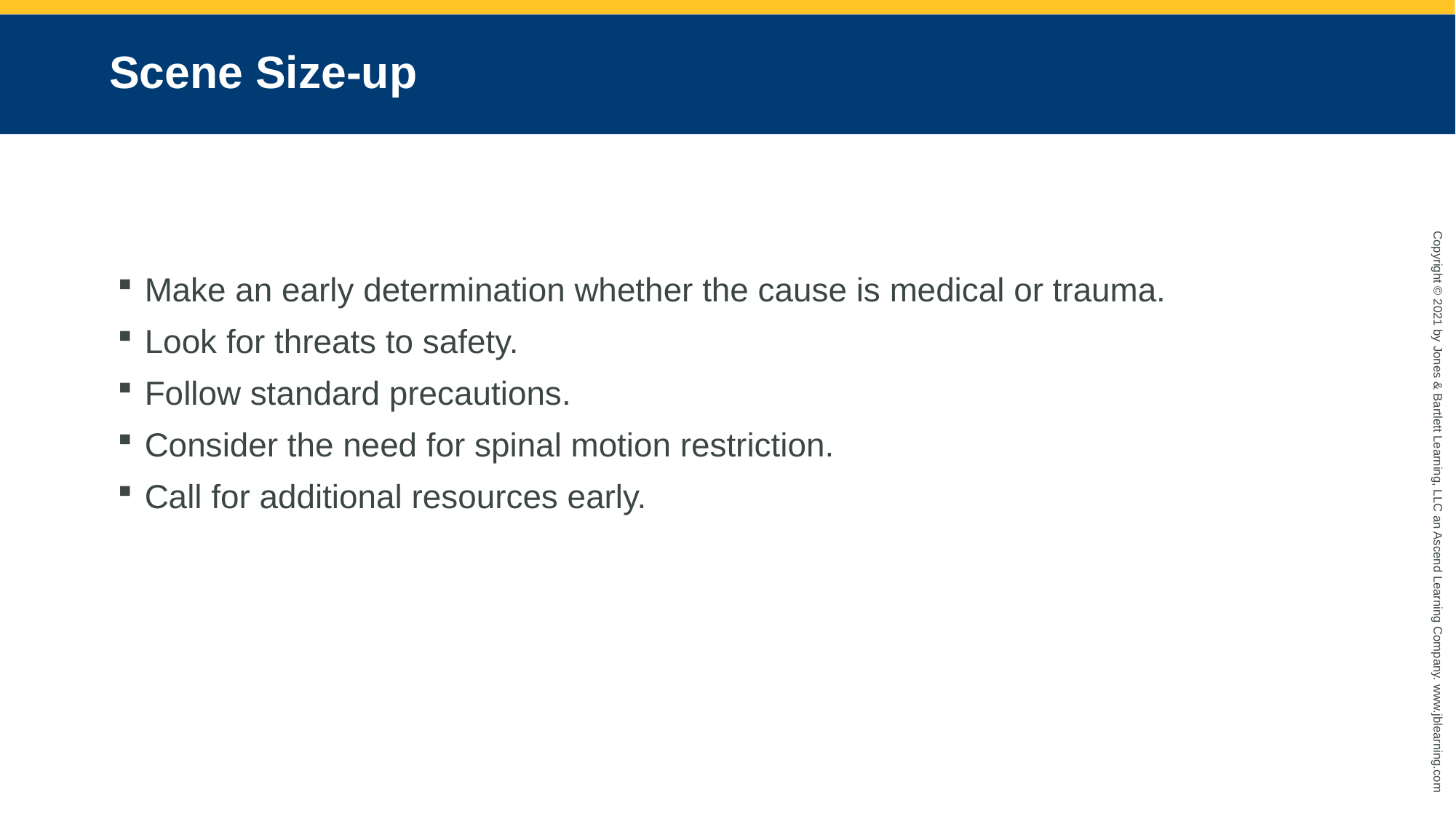

# Scene Size-up
Make an early determination whether the cause is medical or trauma.
Look for threats to safety.
Follow standard precautions.
Consider the need for spinal motion restriction.
Call for additional resources early.